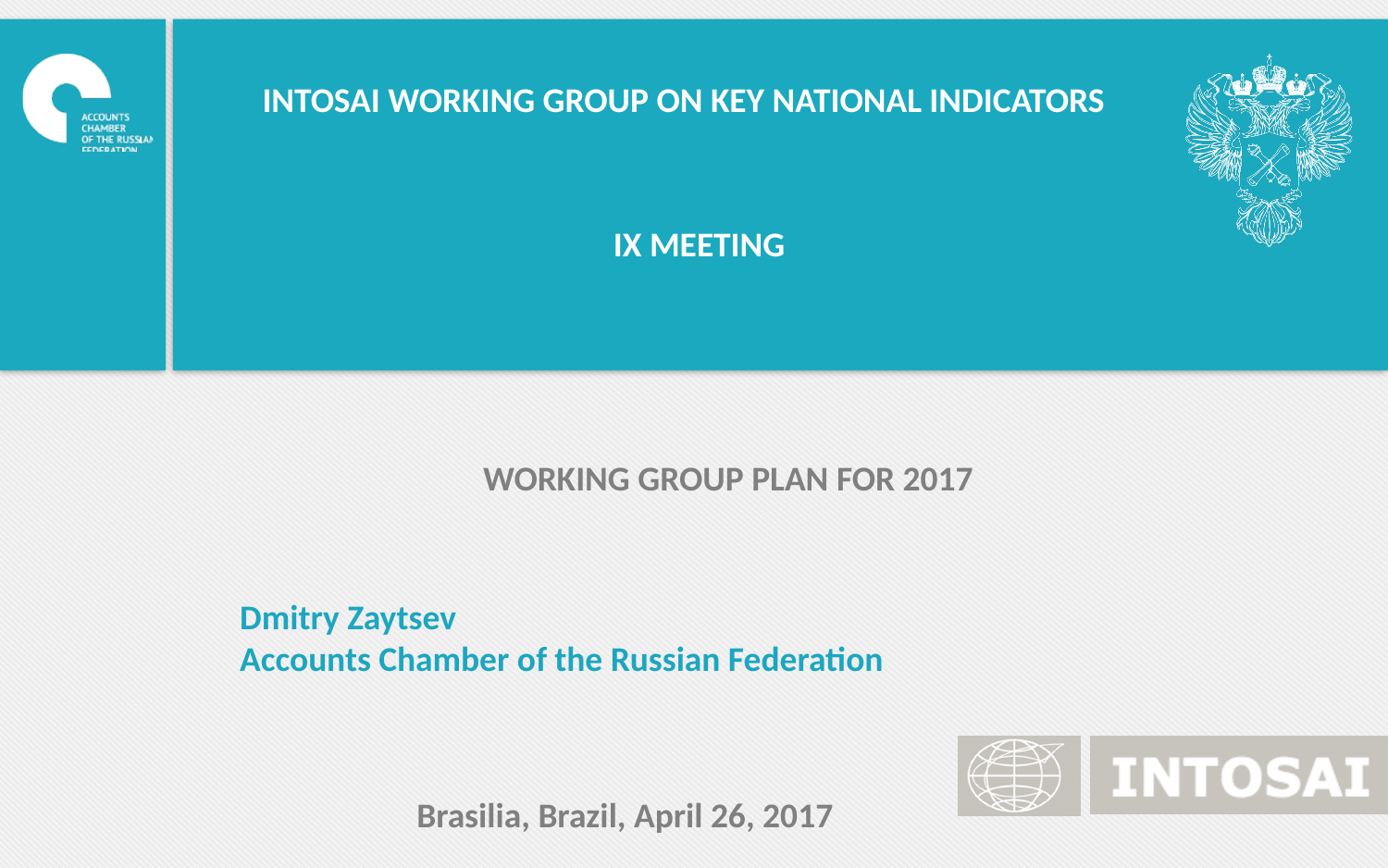

INTOSAI WORKING GROUP ON KEY NATIONAL INDICATORS
IX MEETING

Dmitry Zaytsev
Accounts Chamber of the Russian Federation
WORKING GROUP PLAN FOR 2017
Brasilia, Brazil, April 26, 2017